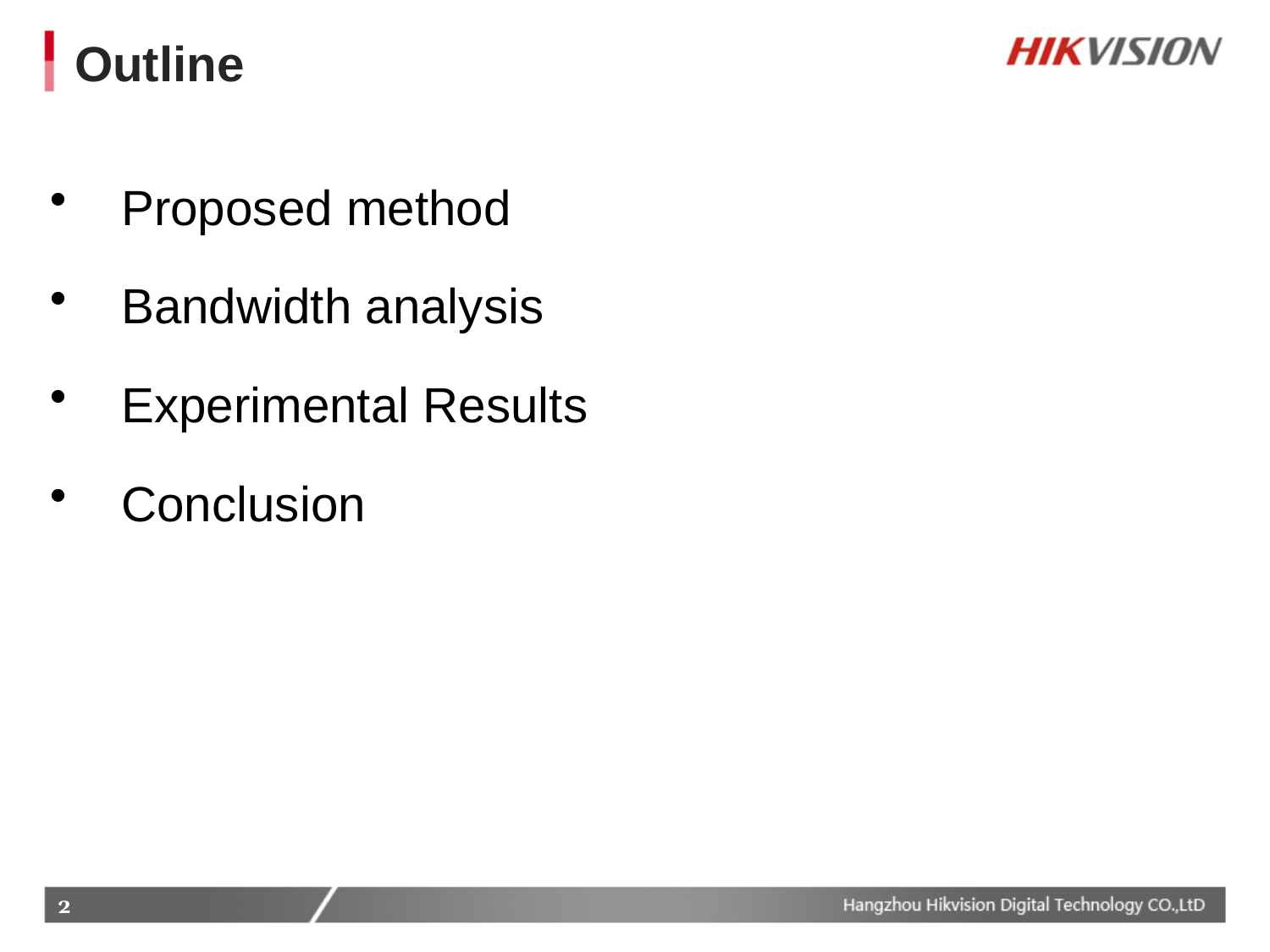

Outline
Proposed method
Bandwidth analysis
Experimental Results
Conclusion

2